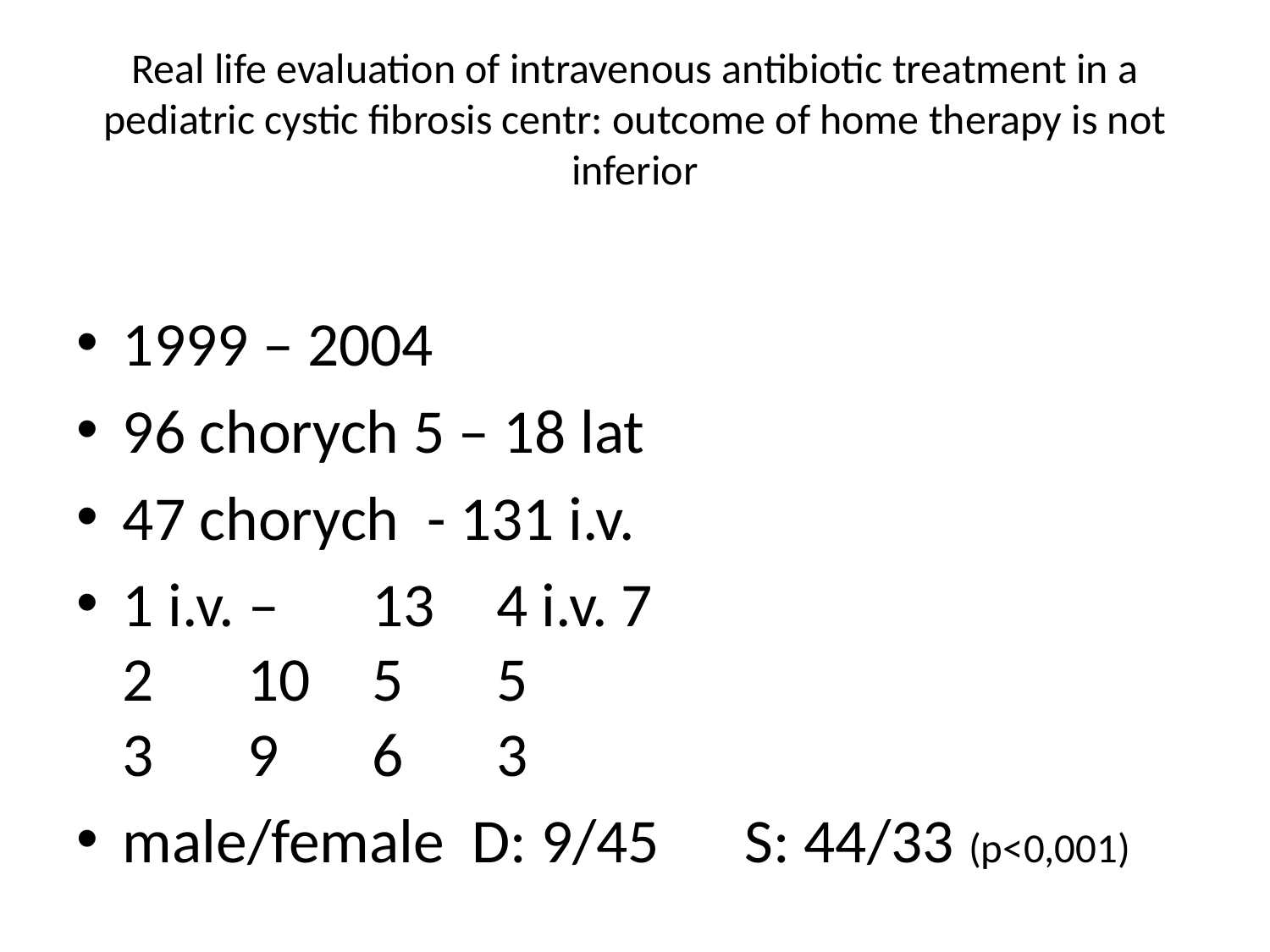

# Real life evaluation of intravenous antibiotic treatment in a pediatric cystic fibrosis centr: outcome of home therapy is not inferior
1999 – 2004
96 chorych 5 – 18 lat
47 chorych  - 131 i.v.
1 i.v. – 	13			4 i.v.		7
2 		10			5		5
3		9			6		3
male/female  D: 9/45		S: 44/33 (p<0,001)